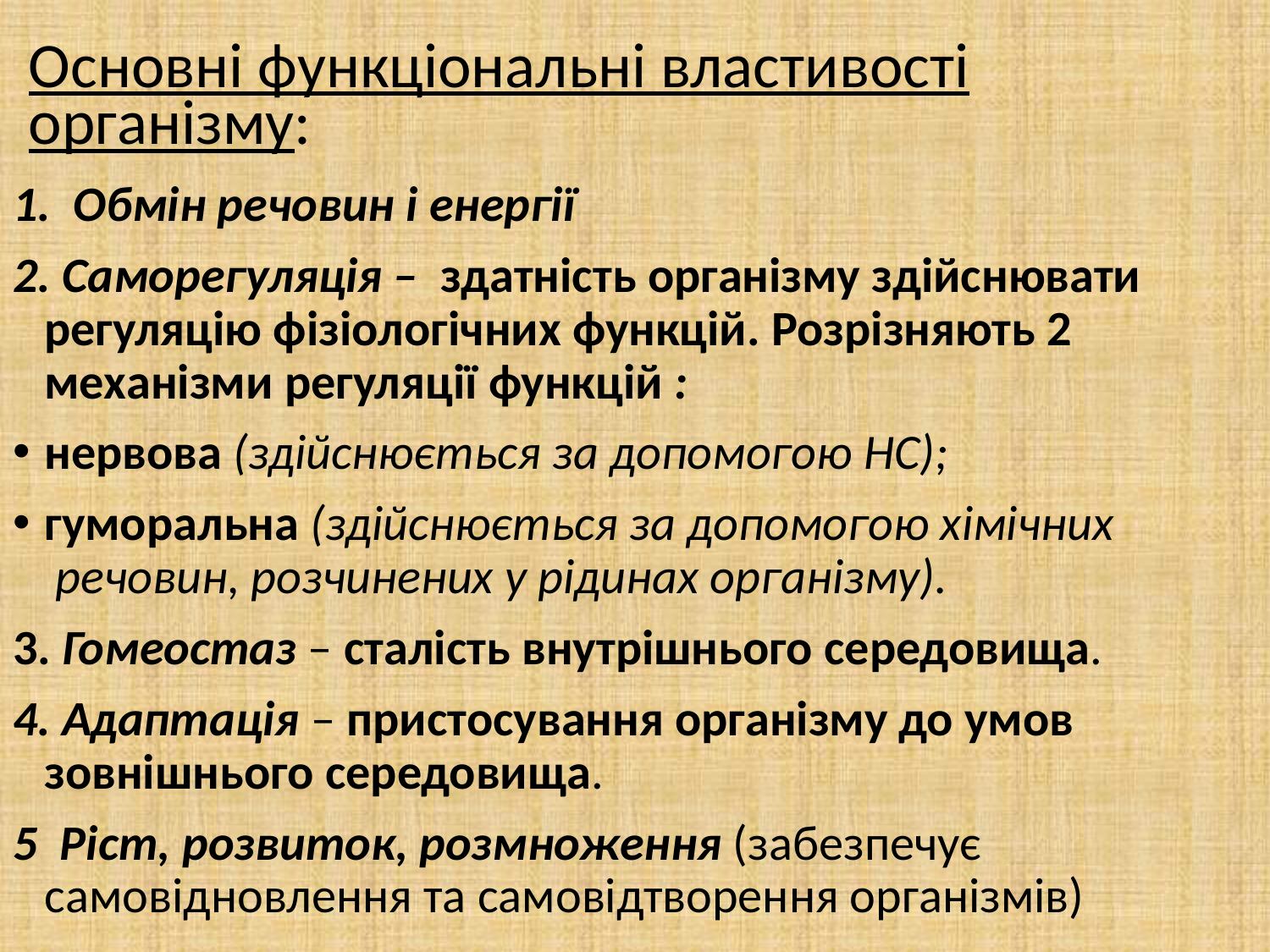

# Основні функціональні властивості організму:
1.  Обмін речовин і енергії
2. Саморегуляція –  здатність організму здійснювати регуляцію фізіологічних функцій. Розрізняють 2 механізми регуляції функцій :
нервова (здійснюється за допомогою НС);
гуморальна (здійснюється за допомогою хімічних  речовин, розчинених у рідинах організму).
3. Гомеостаз – сталість внутрішнього середовища.
4. Адаптація – пристосування організму до умов зовнішнього середовища.
5  Ріст, розвиток, розмноження (забезпечує самовідновлення та самовідтворення організмів)